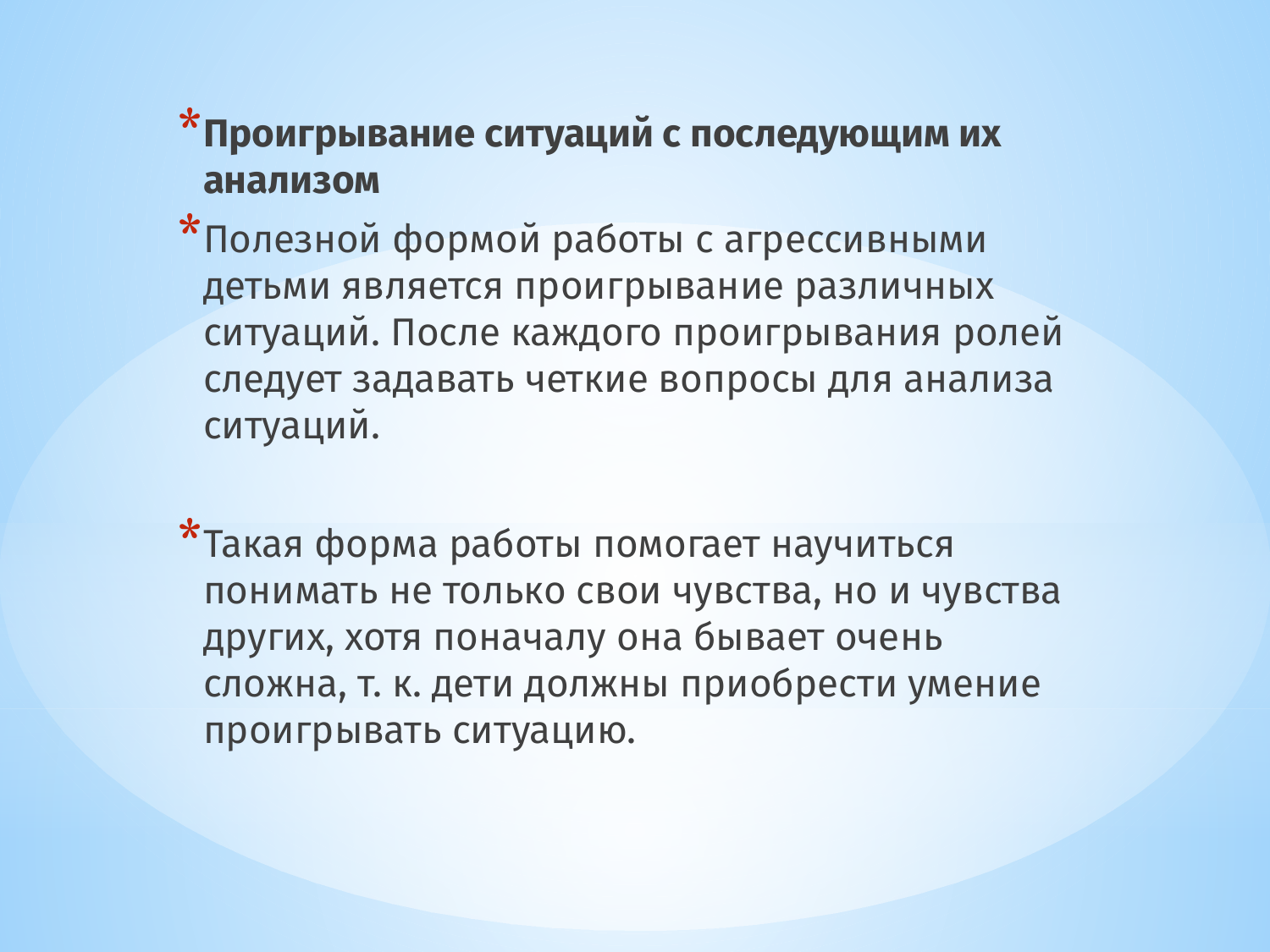

Проигрывание ситуаций с последующим их анализом
Полезной формой работы с агрессивными детьми является проигрывание различных ситуаций. После каждого проигрывания ролей следует задавать четкие вопросы для анализа ситуаций.

Такая форма работы помогает научиться понимать не только свои чувства, но и чувства других, хотя поначалу она бывает очень сложна, т. к. дети должны приобрести умение проигрывать ситуацию.